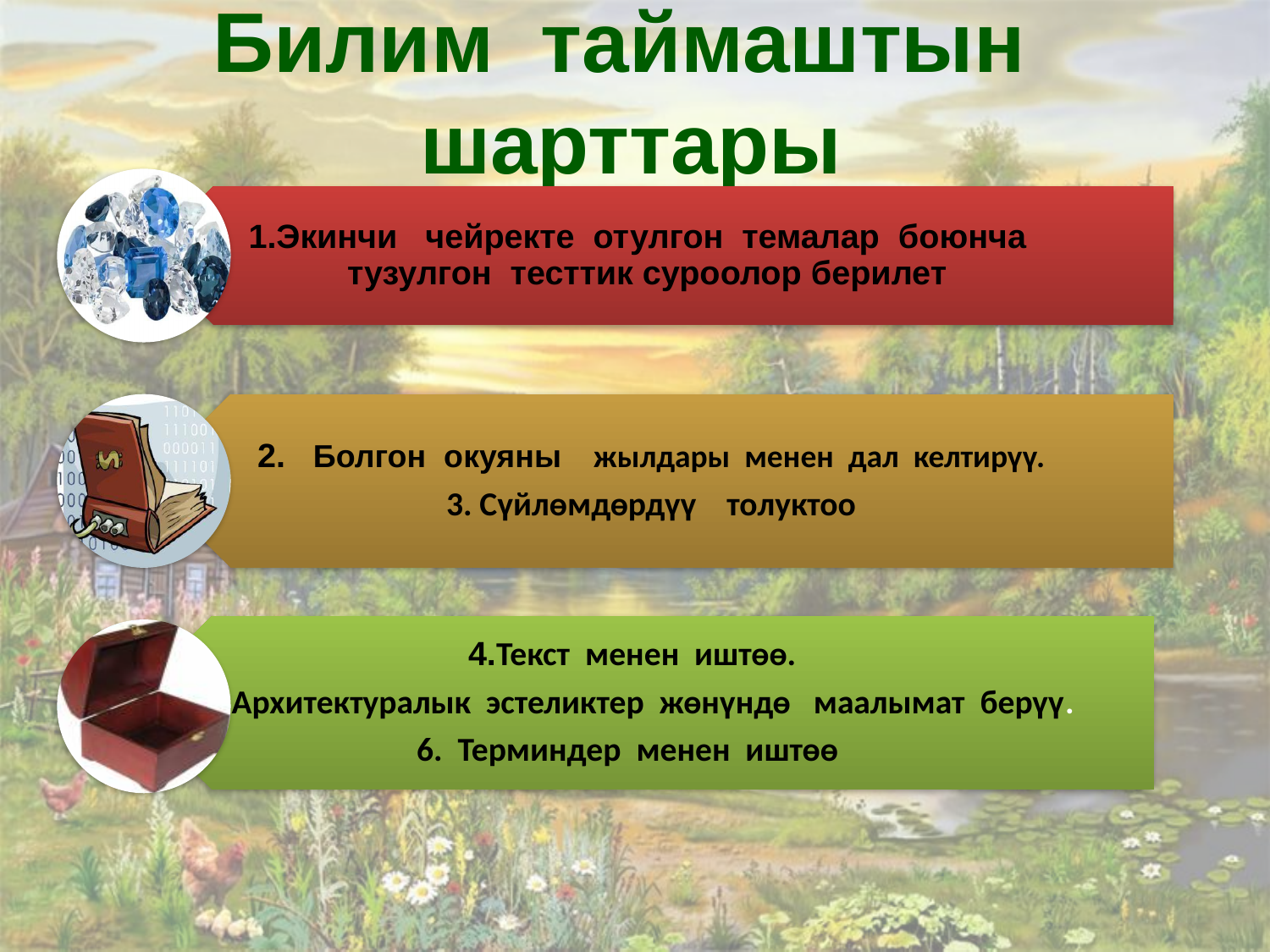

# Билим  таймаштын  шарттары
 1.Экинчи   чейректе  отулгон  темалар  боюнча    тузулгон  тесттик суроолор берилет
2.   Болгон  окуяны    жылдары  менен  дал  келтирүү.
3. Сүйлѳмдѳрдүү    толуктоо
4.Текст  менен  иштѳѳ.
5.  Архитектуралык  эстеликтер  жѳнүндѳ   маалымат  берүү.
6.  Терминдер  менен  иштѳѳ